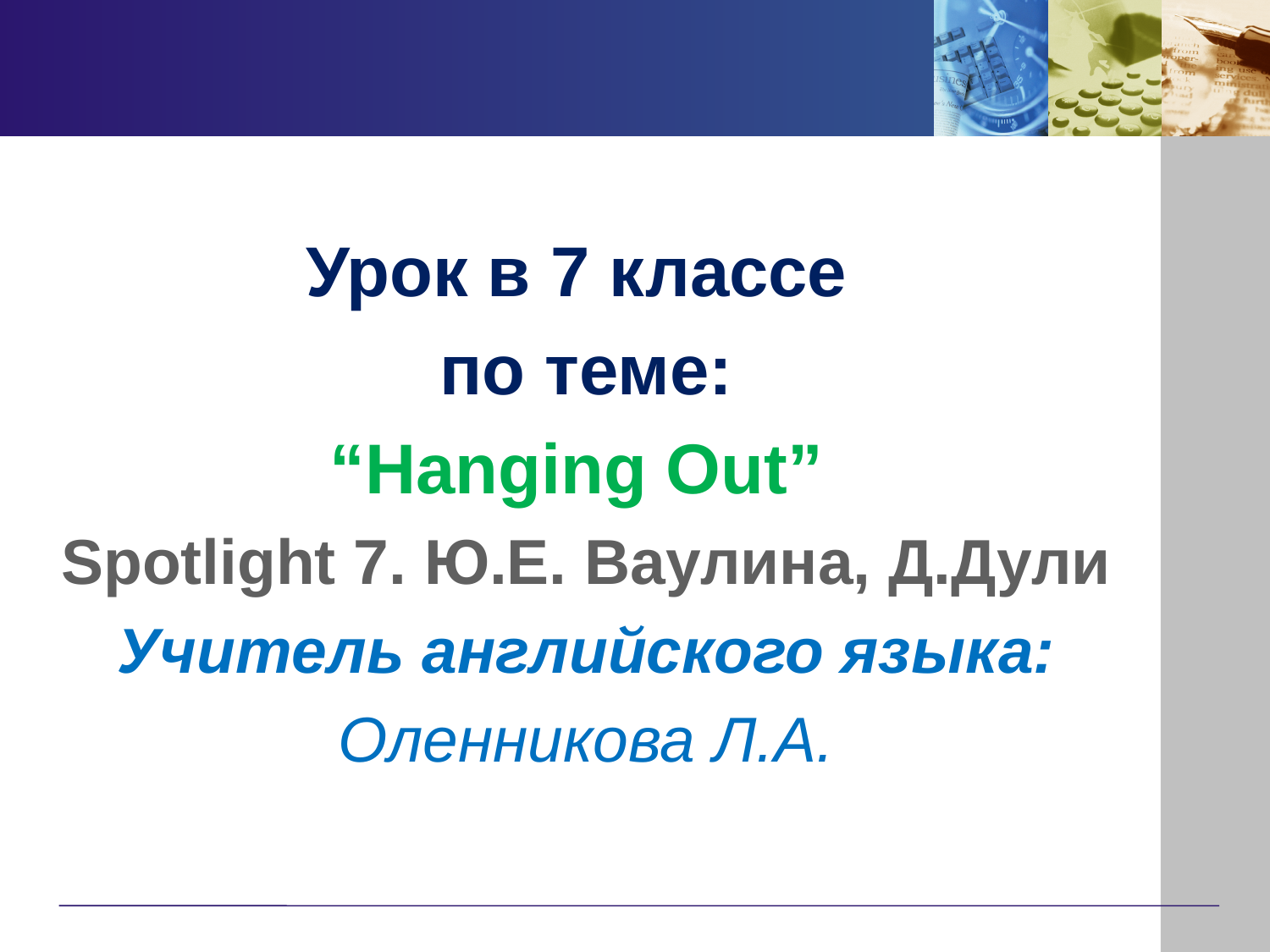

Урок в 7 классе
по теме:
“Hanging Out”
Spotlight 7. Ю.Е. Ваулина, Д.Дули
Учитель английского языка:
Оленникова Л.А.